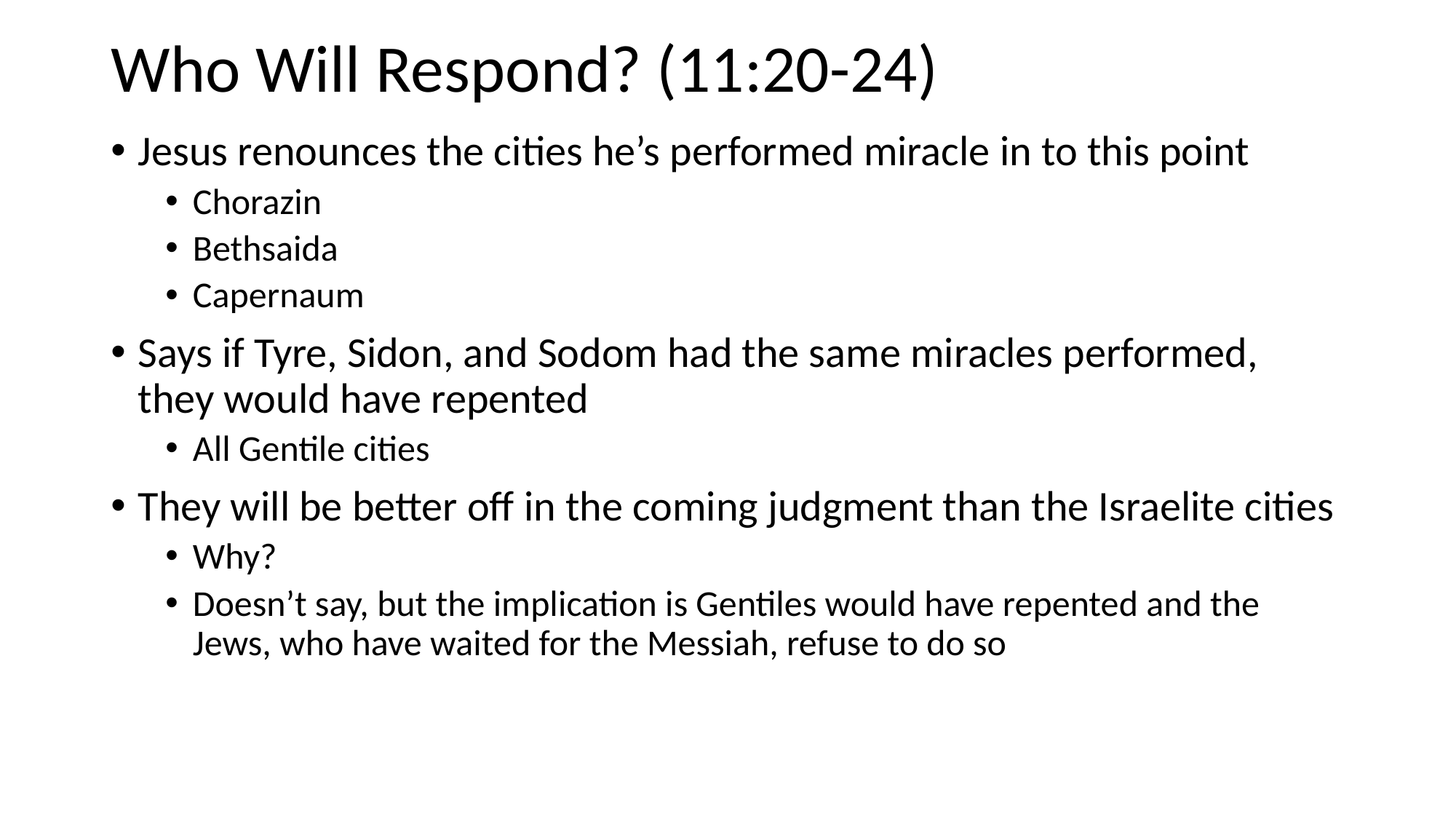

# Who Will Respond? (11:20-24)
Jesus renounces the cities he’s performed miracle in to this point
Chorazin
Bethsaida
Capernaum
Says if Tyre, Sidon, and Sodom had the same miracles performed, they would have repented
All Gentile cities
They will be better off in the coming judgment than the Israelite cities
Why?
Doesn’t say, but the implication is Gentiles would have repented and the Jews, who have waited for the Messiah, refuse to do so